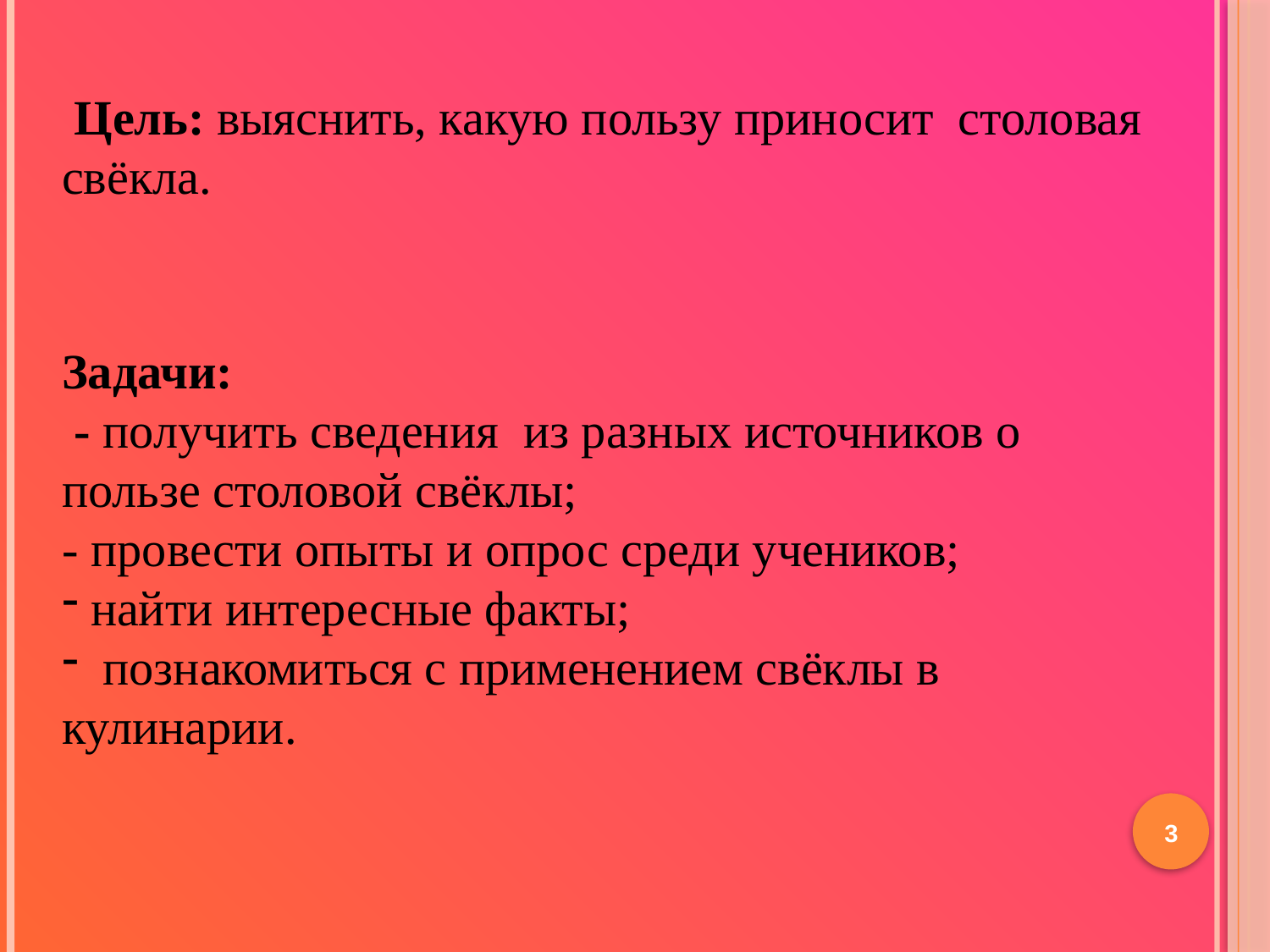

Цель: выяснить, какую пользу приносит  столовая свёкла.

Задачи:
 - получить сведения  из разных источников о пользе столовой свёклы;
- провести опыты и опрос среди учеников;
 найти интересные факты;
  познакомиться с применением свёклы в кулинарии.

3